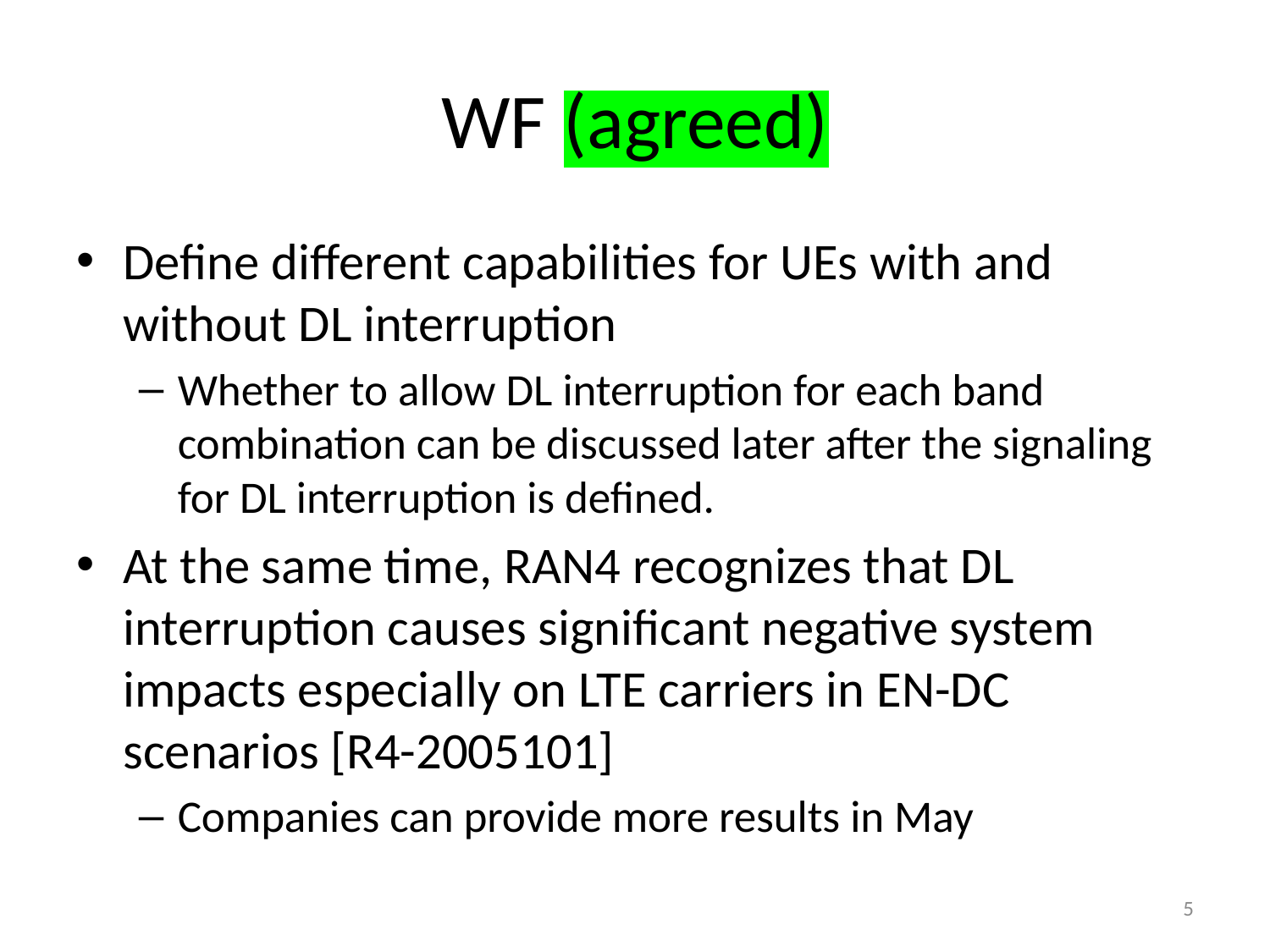

# WF (agreed)
Define different capabilities for UEs with and without DL interruption
Whether to allow DL interruption for each band combination can be discussed later after the signaling for DL interruption is defined.
At the same time, RAN4 recognizes that DL interruption causes significant negative system impacts especially on LTE carriers in EN-DC scenarios [R4-2005101]
Companies can provide more results in May
5